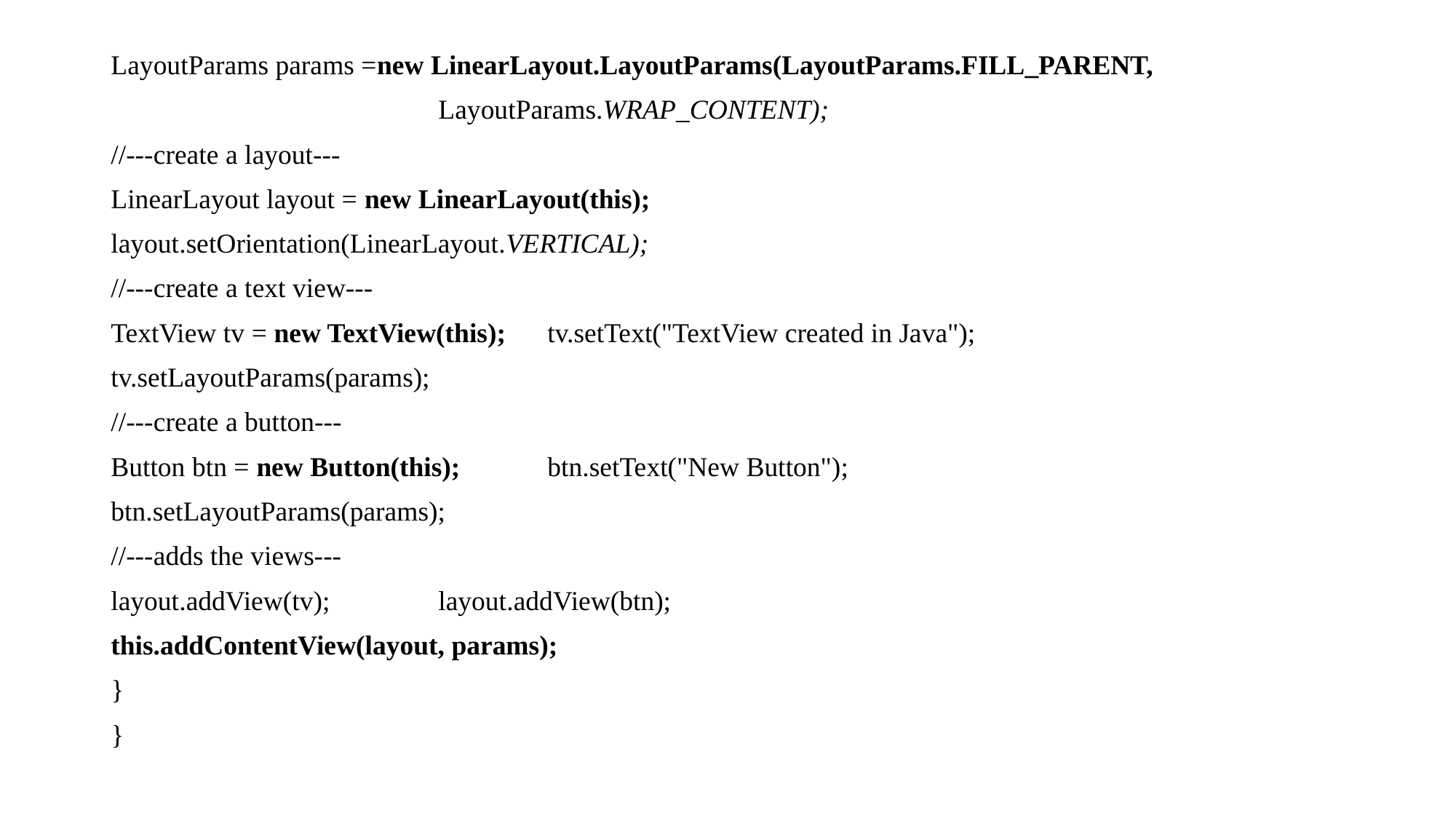

LayoutParams params =new LinearLayout.LayoutParams(LayoutParams.FILL_PARENT,
			LayoutParams.WRAP_CONTENT);
//---create a layout---
LinearLayout layout = new LinearLayout(this);
layout.setOrientation(LinearLayout.VERTICAL);
//---create a text view---
TextView tv = new TextView(this);	tv.setText("TextView created in Java");
tv.setLayoutParams(params);
//---create a button---
Button btn = new Button(this);	btn.setText("New Button");
btn.setLayoutParams(params);
//---adds the views---
layout.addView(tv);	layout.addView(btn);
this.addContentView(layout, params);
}
}